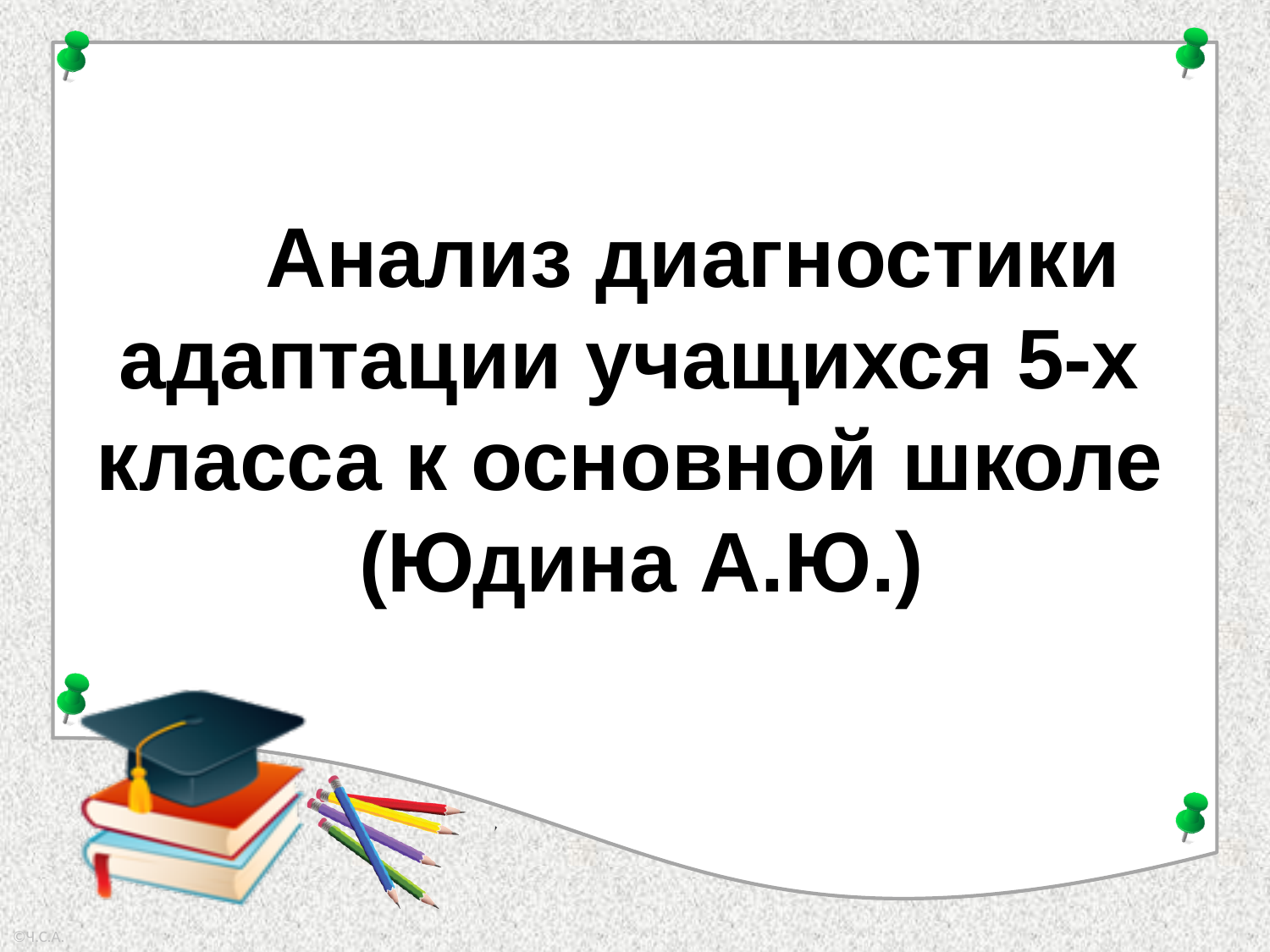

Анализ диагностики адаптации учащихся 5-х класса к основной школе
 (Юдина А.Ю.)